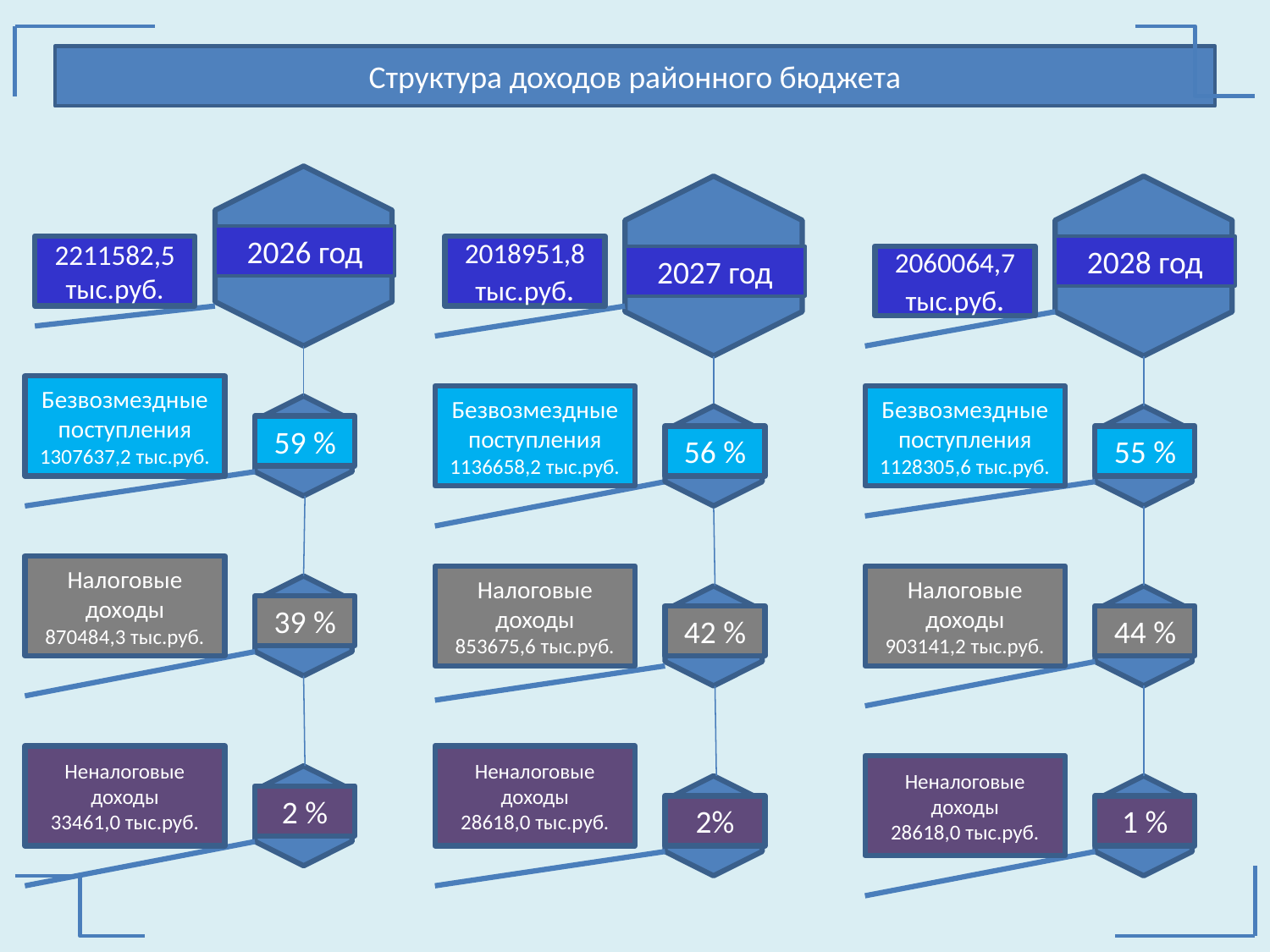

Структура доходов районного бюджета

2026 год
2211582,5 тыс.руб.
2018951,8 тыс.руб.
2028 год
2027 год
2060064,7 тыс.руб.
Безвозмездные
поступления
1307637,2 тыс.руб.
Безвозмездные
поступления
1136658,2 тыс.руб.
Безвозмездные
поступления
1128305,6 тыс.руб.

59 %
56 %
55 %
Налоговые
доходы
870484,3 тыс.руб.
Налоговые
доходы
853675,6 тыс.руб.
Налоговые
доходы
903141,2 тыс.руб.

39 %
42 %
44 %
Неналоговые
доходы
33461,0 тыс.руб.
Неналоговые
доходы
28618,0 тыс.руб.
Неналоговые
доходы
28618,0 тыс.руб.

2 %
2%
1 %